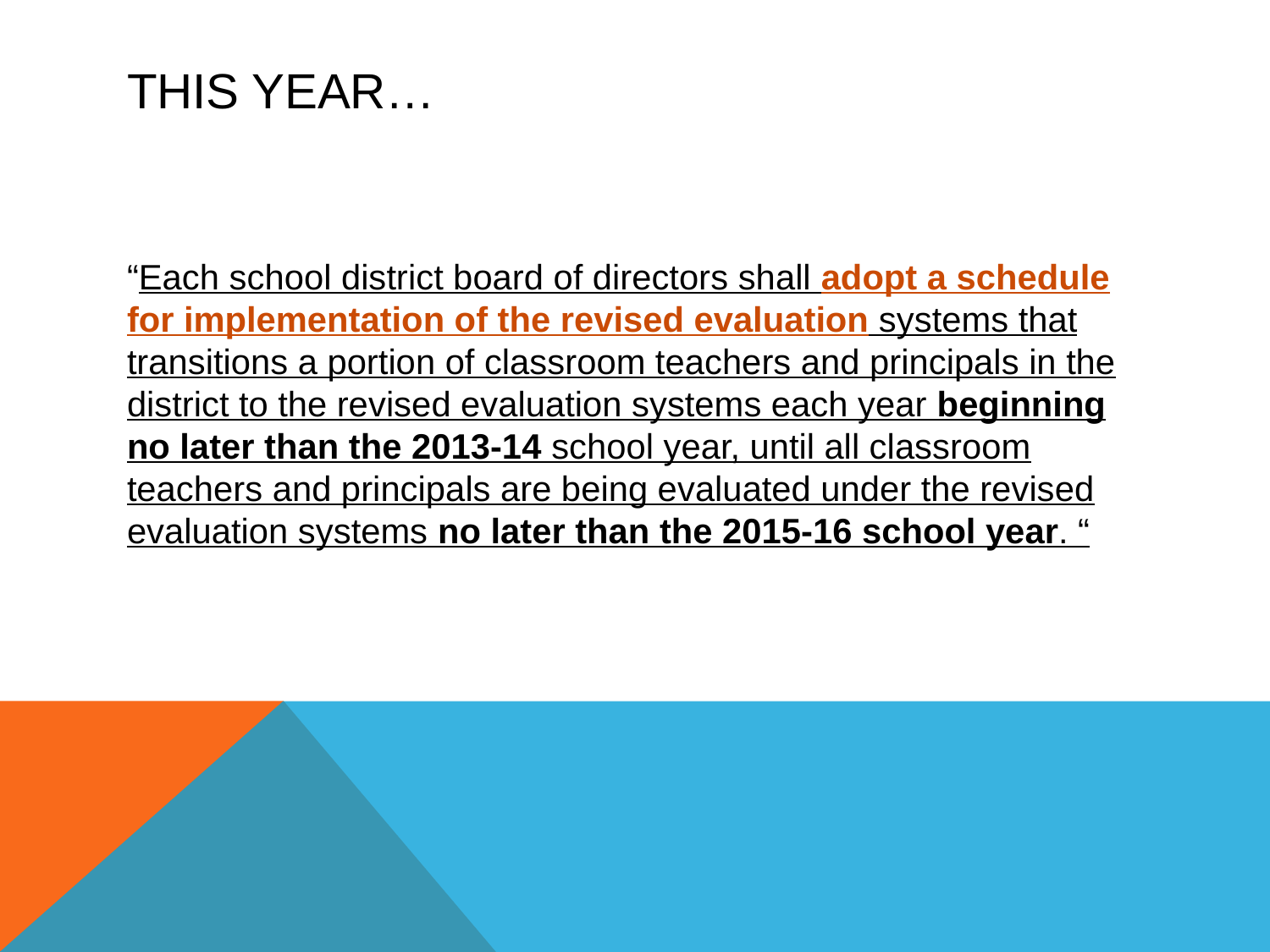

# This year…

“Each school district board of directors shall adopt a schedule for implementation of the revised evaluation systems that transitions a portion of classroom teachers and principals in the district to the revised evaluation systems each year beginning no later than the 2013-14 school year, until all classroom teachers and principals are being evaluated under the revised evaluation systems no later than the 2015-16 school year. “